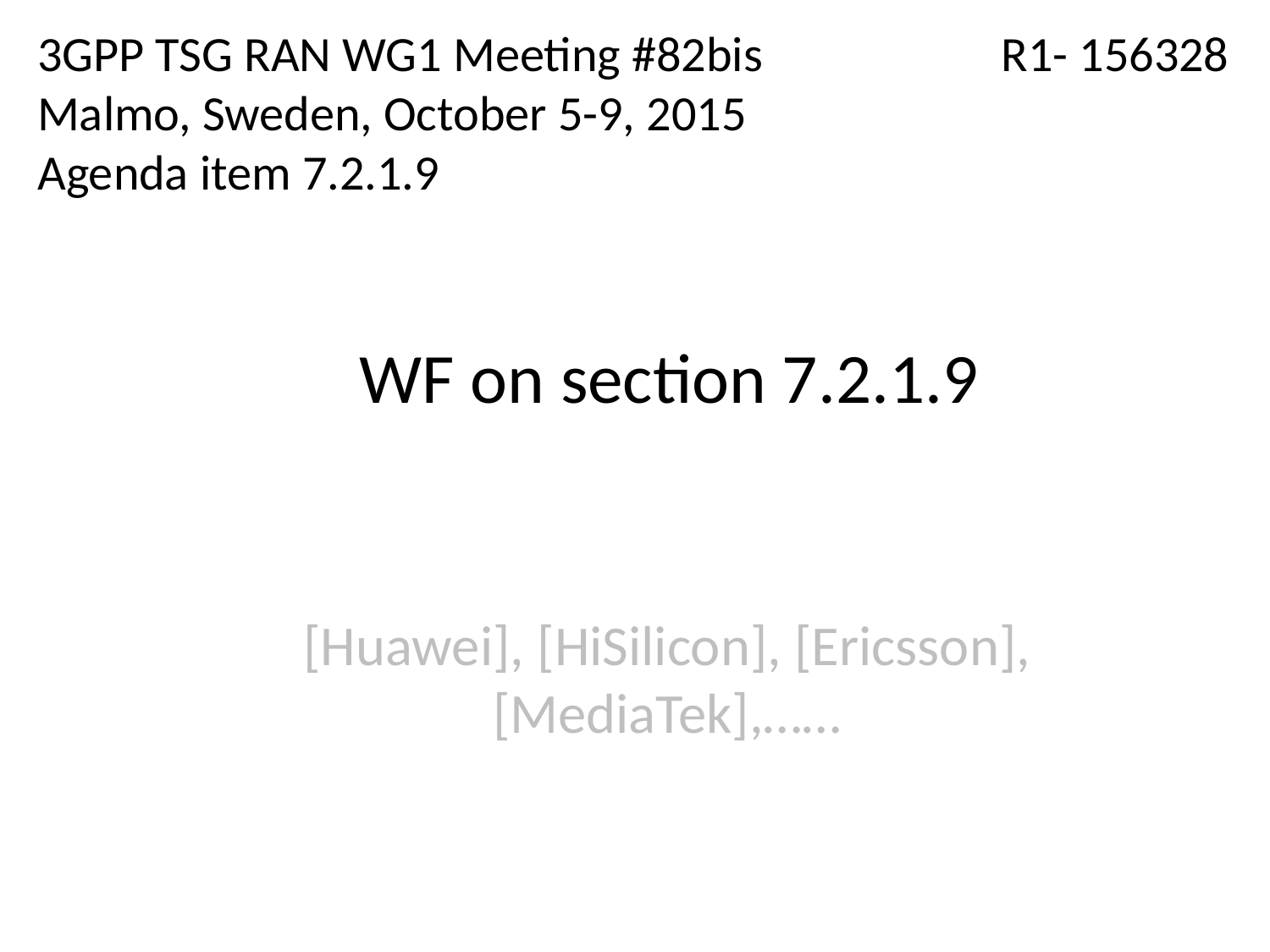

# 3GPP TSG RAN WG1 Meeting #82bis	                  R1- 156328 Malmo, Sweden, October 5-9, 2015 Agenda item 7.2.1.9
WF on section 7.2.1.9
[Huawei], [HiSilicon], [Ericsson],[MediaTek],……